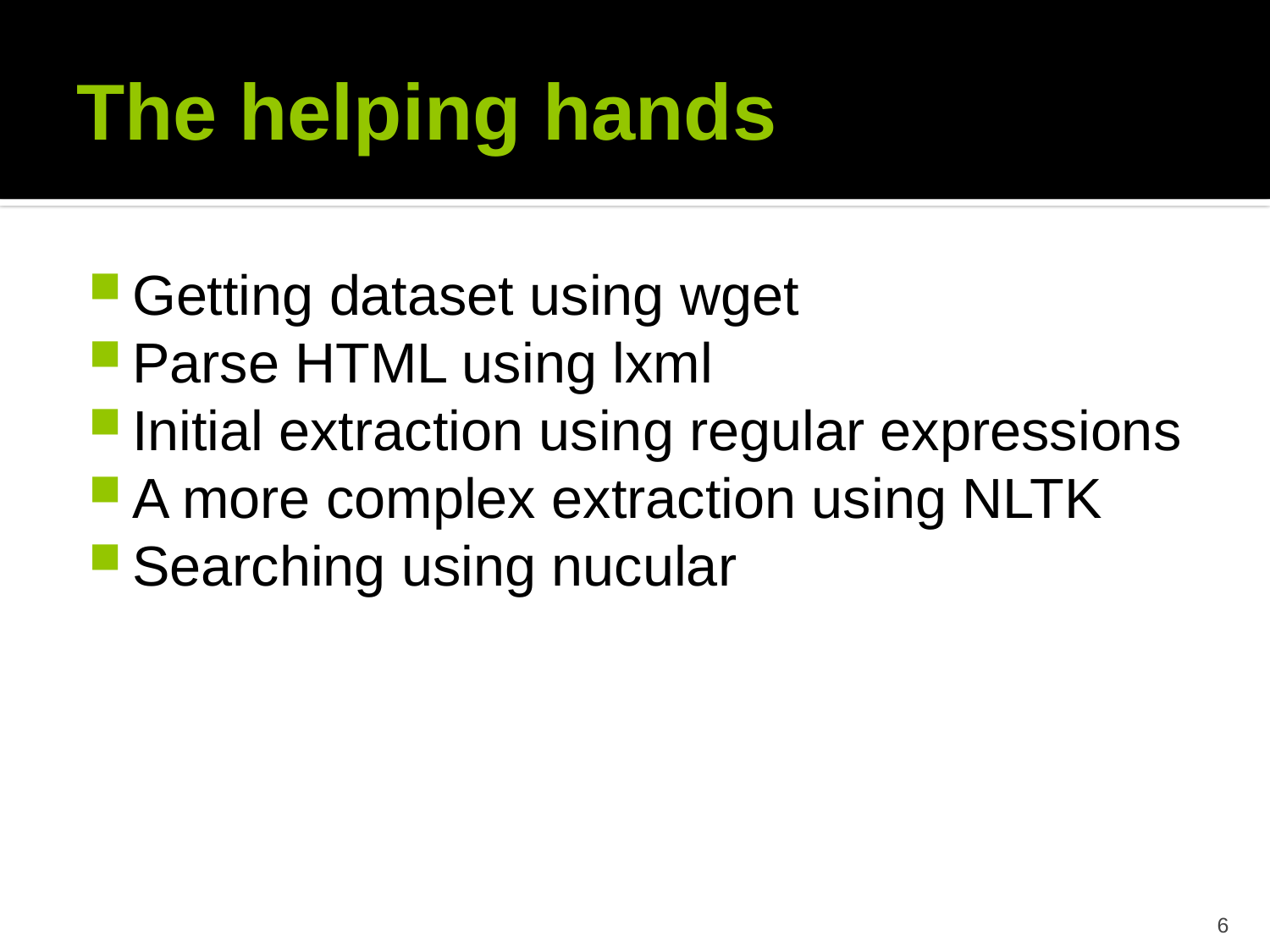

# The helping hands
Getting dataset using wget
Parse HTML using lxml
Initial extraction using regular expressions
A more complex extraction using NLTK
Searching using nucular

6